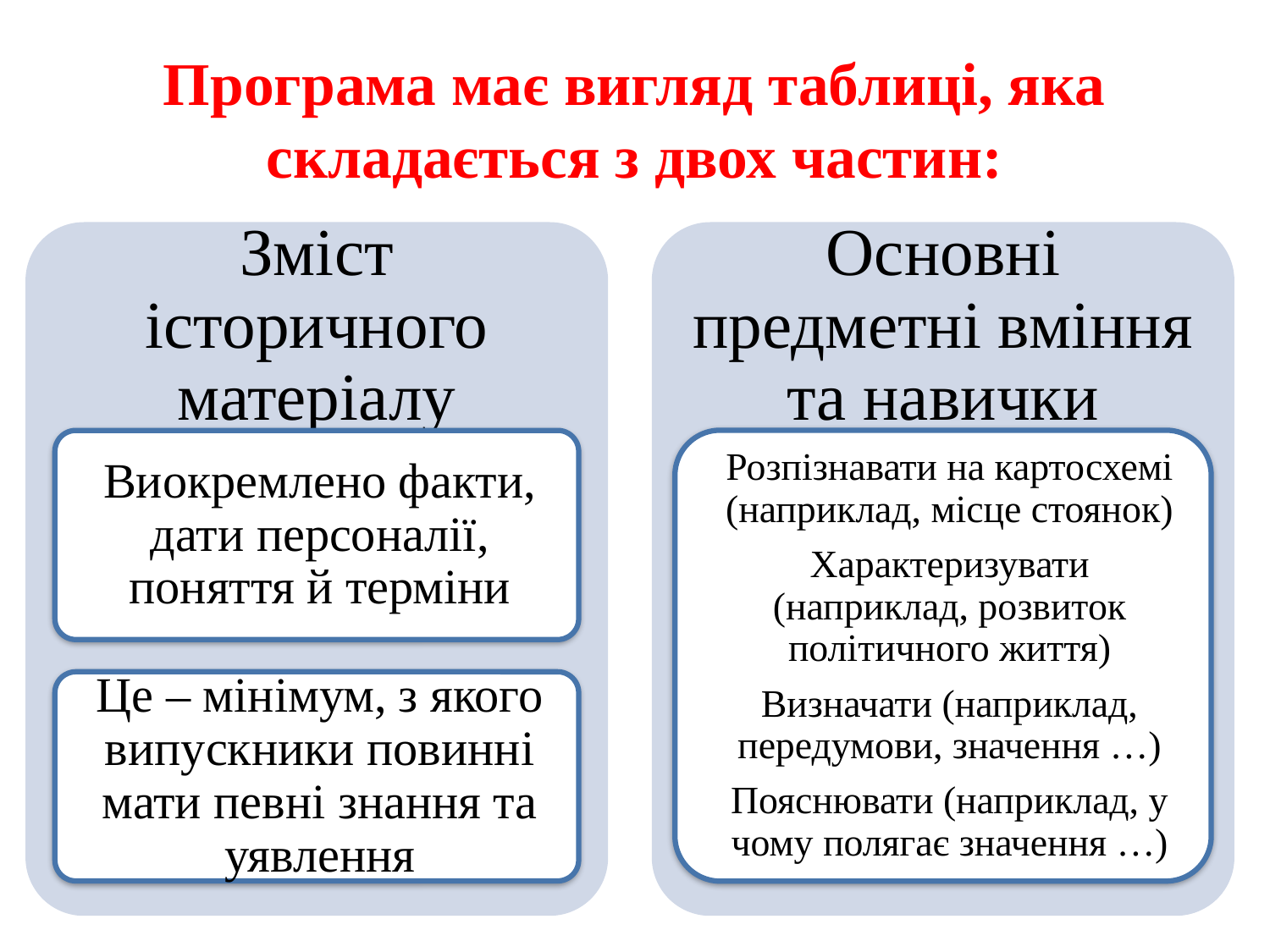

# Програма має вигляд таблиці, яка складається з двох частин:
Зміст історичного матеріалу
Виокремлено факти, дати персоналії, поняття й терміни
Це – мінімум, з якого випускники повинні мати певні знання та уявлення
Основні предметні вміння та навички
Розпізнавати на картосхемі (наприклад, місце стоянок)
Характеризувати (наприклад, розвиток політичного життя)
Визначати (наприклад, передумови, значення …)
Пояснювати (наприклад, у чому полягає значення …)